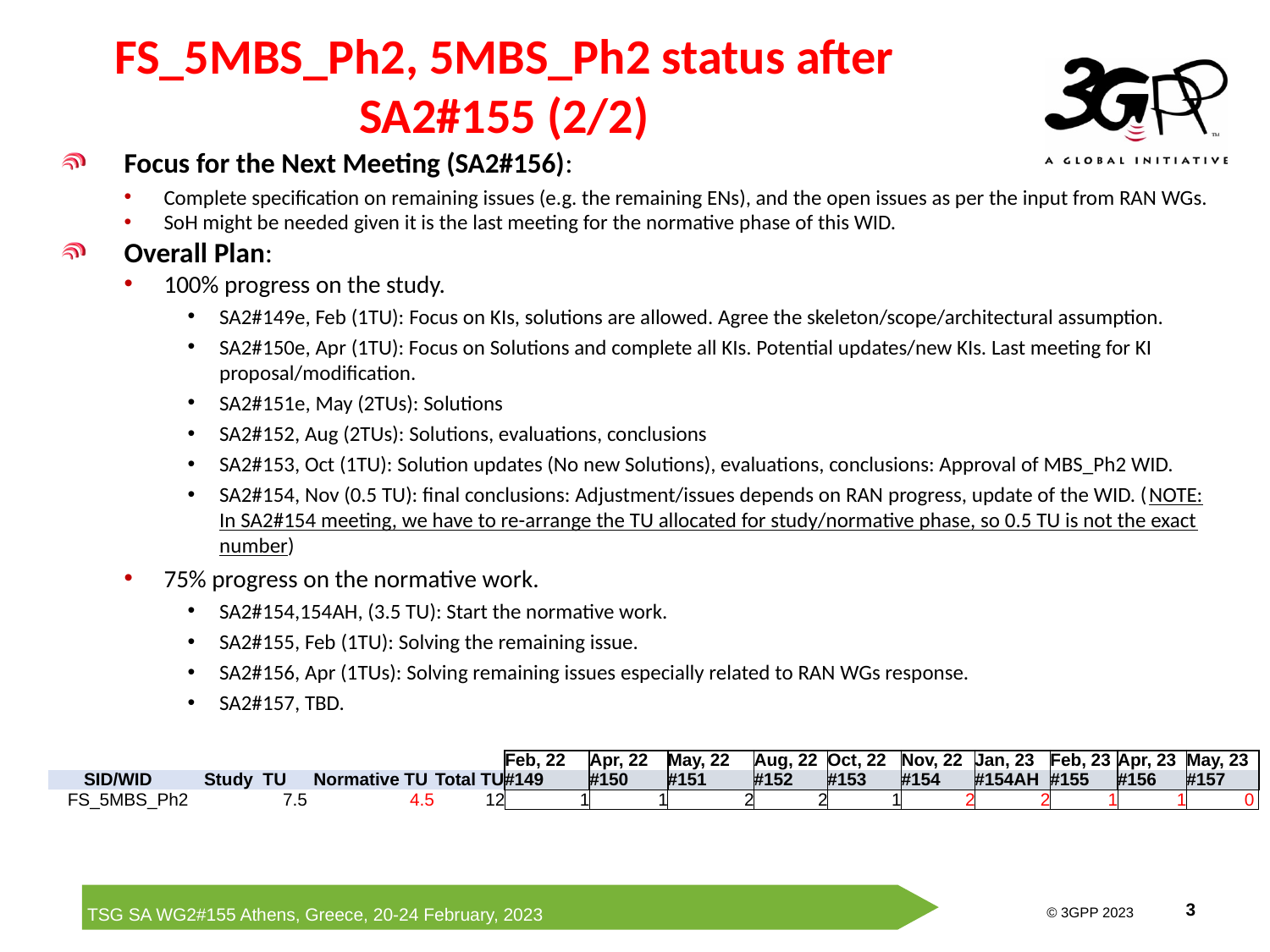

# FS_5MBS_Ph2, 5MBS_Ph2 status after SA2#155 (2/2)
Focus for the Next Meeting (SA2#156):
Complete specification on remaining issues (e.g. the remaining ENs), and the open issues as per the input from RAN WGs.
SoH might be needed given it is the last meeting for the normative phase of this WID.
Overall Plan:
100% progress on the study.
SA2#149e, Feb (1TU): Focus on KIs, solutions are allowed. Agree the skeleton/scope/architectural assumption.
SA2#150e, Apr (1TU): Focus on Solutions and complete all KIs. Potential updates/new KIs. Last meeting for KI proposal/modification.
SA2#151e, May (2TUs): Solutions
SA2#152, Aug (2TUs): Solutions, evaluations, conclusions
SA2#153, Oct (1TU): Solution updates (No new Solutions), evaluations, conclusions: Approval of MBS_Ph2 WID.
SA2#154, Nov (0.5 TU): final conclusions: Adjustment/issues depends on RAN progress, update of the WID. (NOTE: In SA2#154 meeting, we have to re-arrange the TU allocated for study/normative phase, so 0.5 TU is not the exact number)
75% progress on the normative work.
SA2#154,154AH, (3.5 TU): Start the normative work.
SA2#155, Feb (1TU): Solving the remaining issue.
SA2#156, Apr (1TUs): Solving remaining issues especially related to RAN WGs response.
SA2#157, TBD.
|  |  |  |  | Feb, 22 | Apr, 22 | May, 22 | Aug, 22 | Oct, 22 | Nov, 22 | Jan, 23 | Feb, 23 | Apr, 23 | May, 23 |
| --- | --- | --- | --- | --- | --- | --- | --- | --- | --- | --- | --- | --- | --- |
| SID/WID | Study TU | Normative TU | Total TU | #149 | #150 | #151 | #152 | #153 | #154 | #154AH | #155 | #156 | #157 |
| FS\_5MBS\_Ph2 | 7.5 | 4.5 | 12 | 1 | 1 | 2 | 2 | 1 | 2 | 2 | 1 | 1 | 0 |